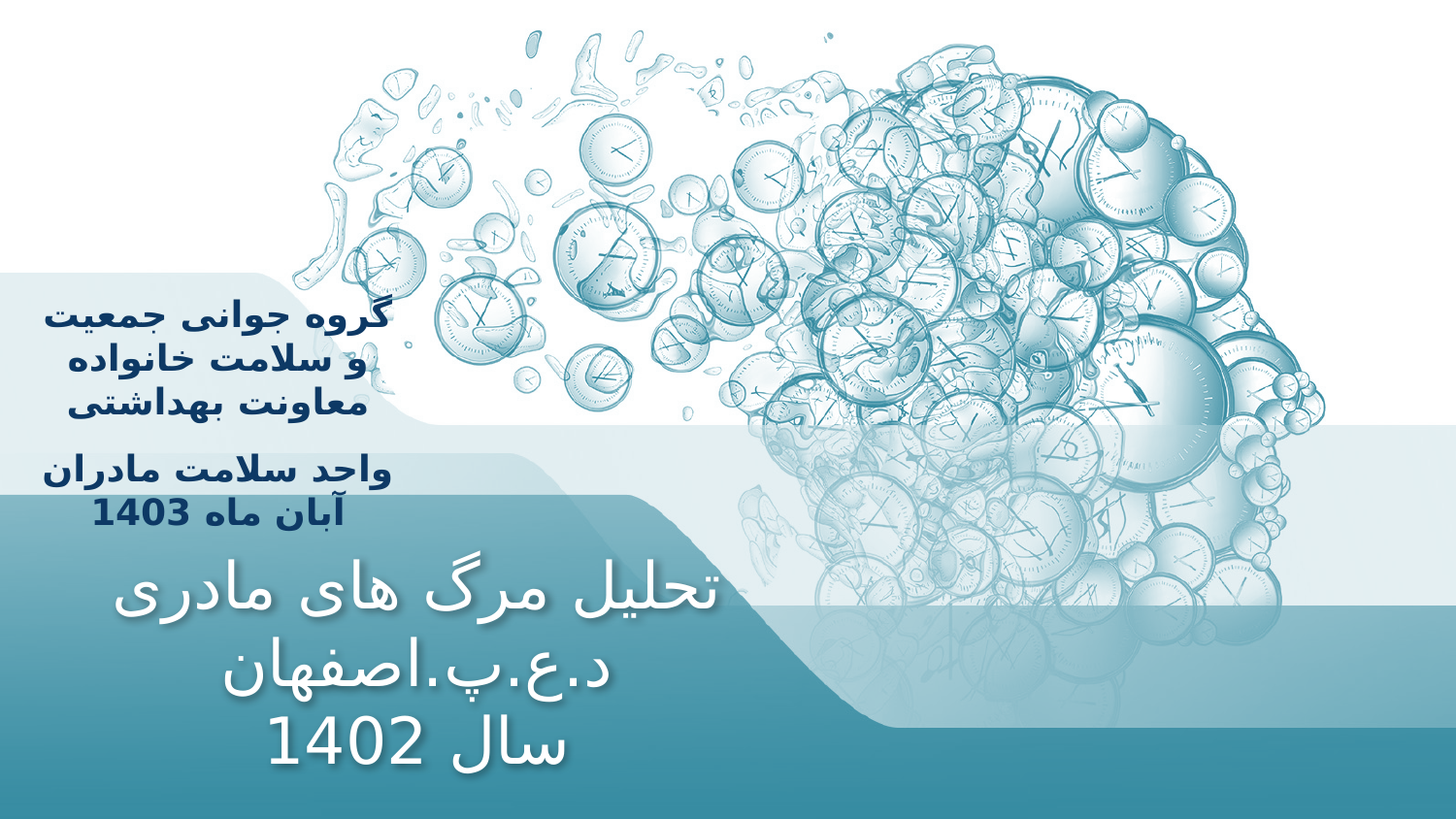

گروه جوانی جمعیت و سلامت خانواده معاونت بهداشتی
واحد سلامت مادران آبان ماه 1403
# تحلیل مرگ های مادری د.ع.پ.اصفهان سال 1402